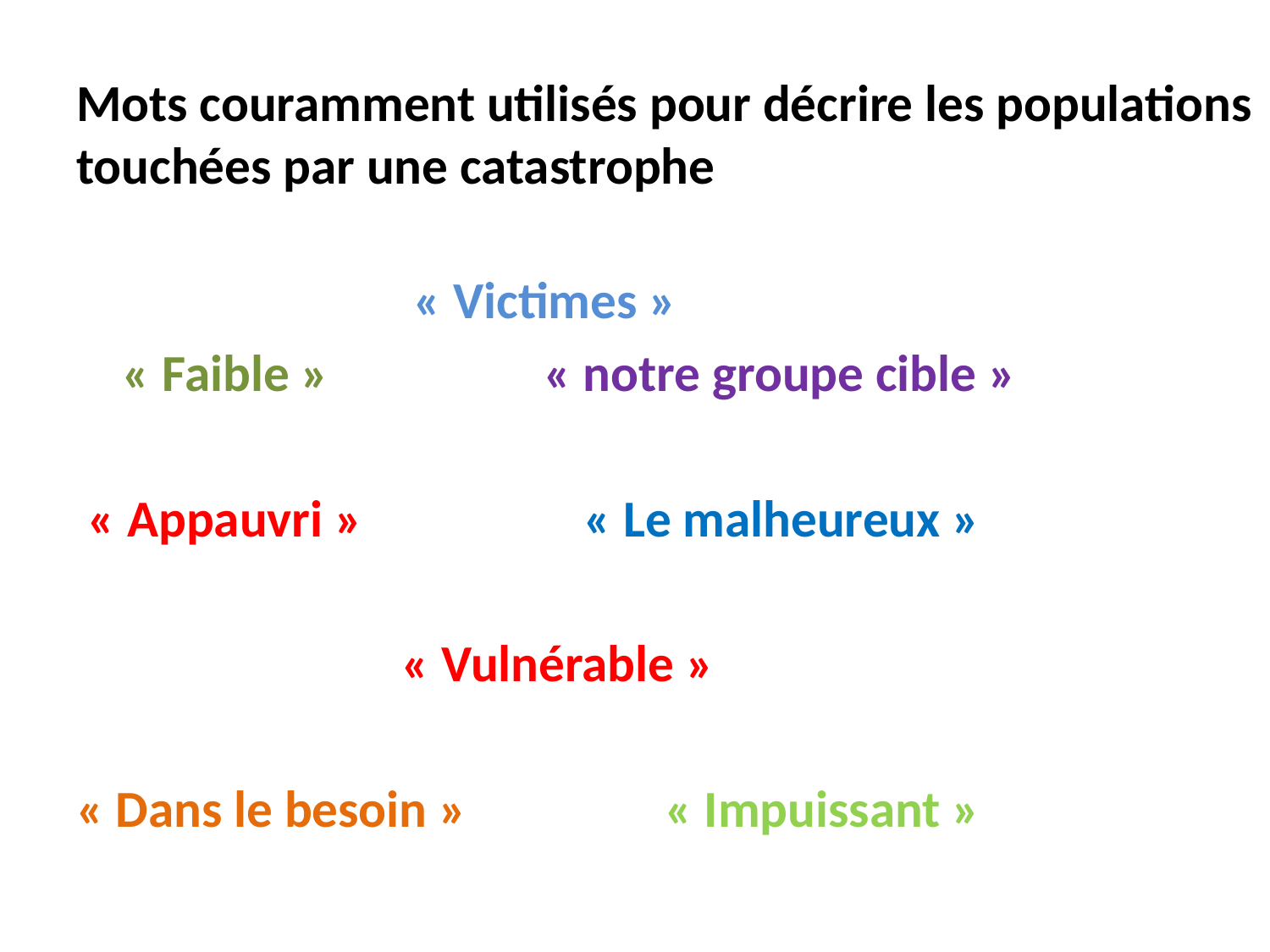

Mots couramment utilisés pour décrire les populations touchées par une catastrophe
                             « Victimes »
    « Faible »	         	« notre groupe cible »

 « Appauvri »                   « Le malheureux »

                            « Vulnérable »

« Dans le besoin »                 « Impuissant »